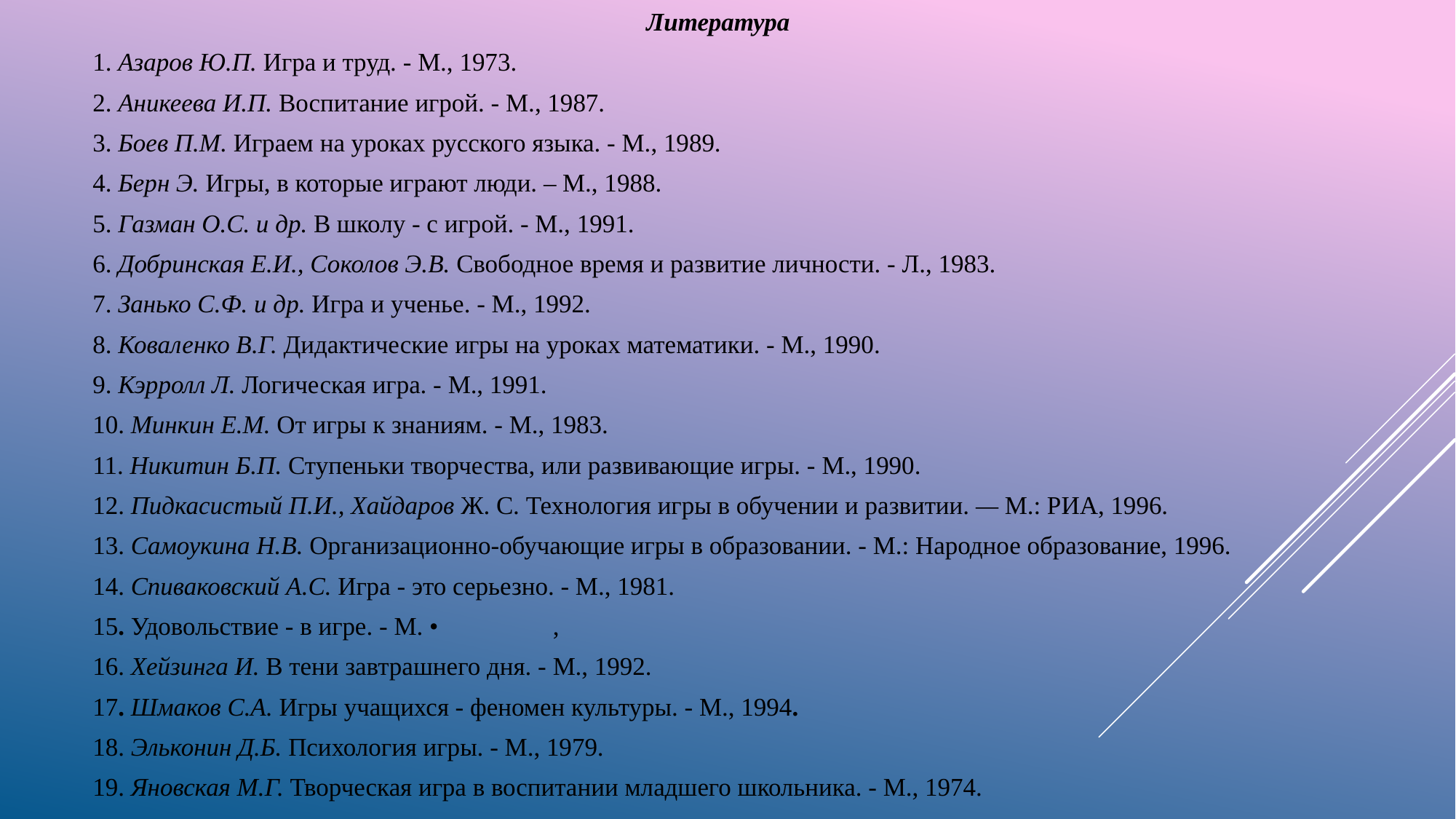

Литература
1. Азаров Ю.П. Игра и труд. - М., 1973.
2. Аникеева И.П. Воспитание игрой. - М., 1987.
3. Боев П.М. Играем на уроках русского языка. - М., 1989.
4. Берн Э. Игры, в которые играют люди. – М., 1988.
5. Газман О.С. и др. В школу - с игрой. - М., 1991.
6. Добринская Е.И., Соколов Э.В. Свободное время и развитие личности. - Л., 1983.
7. Занько С.Ф. и др. Игра и ученье. - М., 1992.
8. Коваленко В.Г. Дидактические игры на уроках математики. - М., 1990.
9. Кэрролл Л. Логическая игра. - М., 1991.
10. Минкин Е.М. От игры к знаниям. - М., 1983.
11. Никитин Б.П. Ступеньки творчества, или развивающие игры. - М., 1990.
12. Пидкасистый П.И., Хайдаров Ж. С. Технология игры в обучении и развитии. — М.: РИА, 1996.
13. Самоукина Н.В. Организационно-обучающие игры в образовании. - М.: Народное образование, 1996.
14. Спиваковский А.С. Игра - это серьезно. - М., 1981.
15. Удовольствие - в игре. - М. •                  ,
16. Хейзинга И. В тени завтрашнего дня. - М., 1992.
17. Шмаков С.А. Игры учащихся - феномен культуры. - М., 1994.
18. Эльконин Д.Б. Психология игры. - М., 1979.
19. Яновская М.Г. Творческая игра в воспитании младшего школьника. - М., 1974.